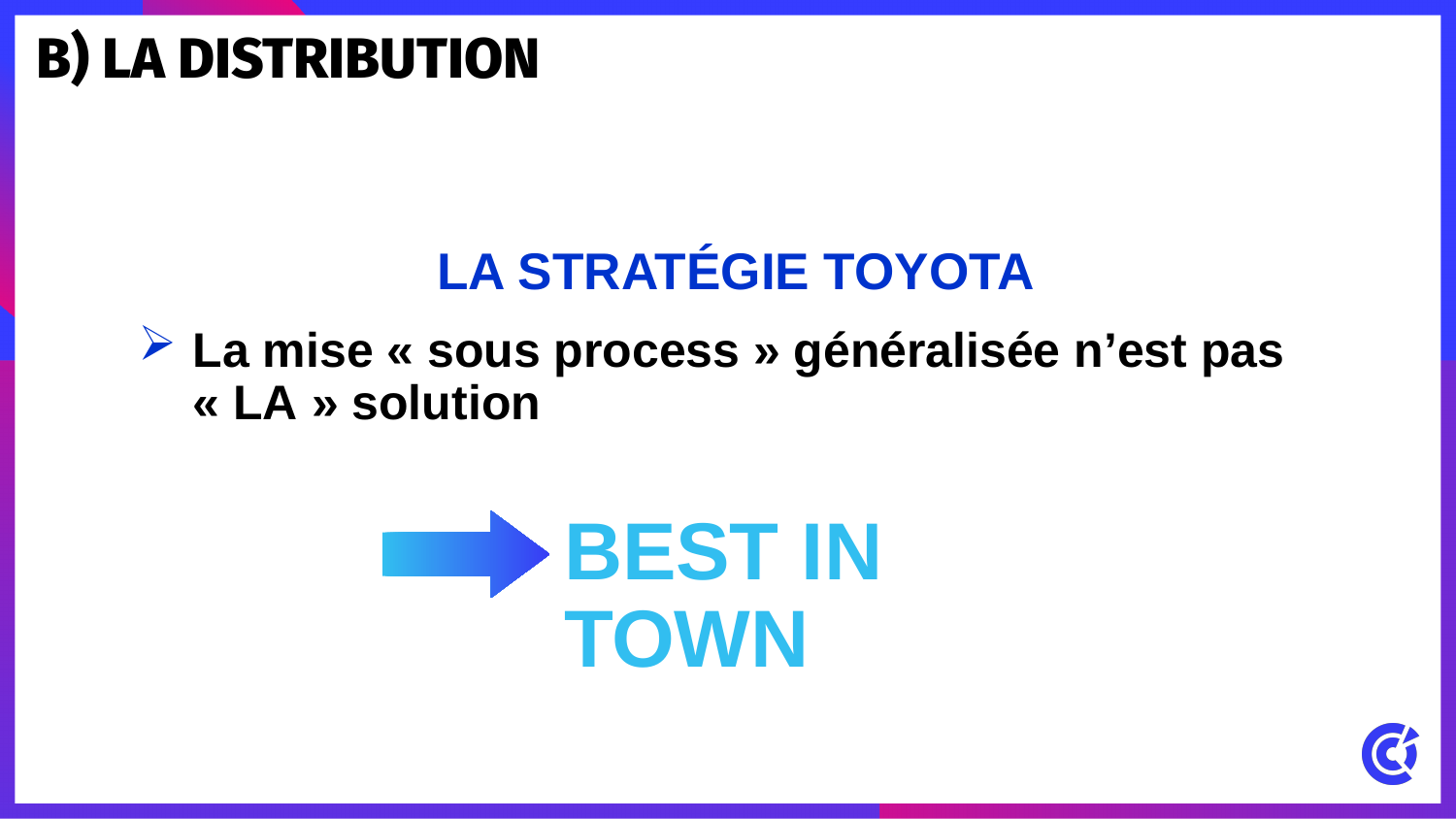

# B) La distribution
La stratégie toyota
La mise « sous process » généralisée n’est pas « LA » solution
BEST IN TOWN